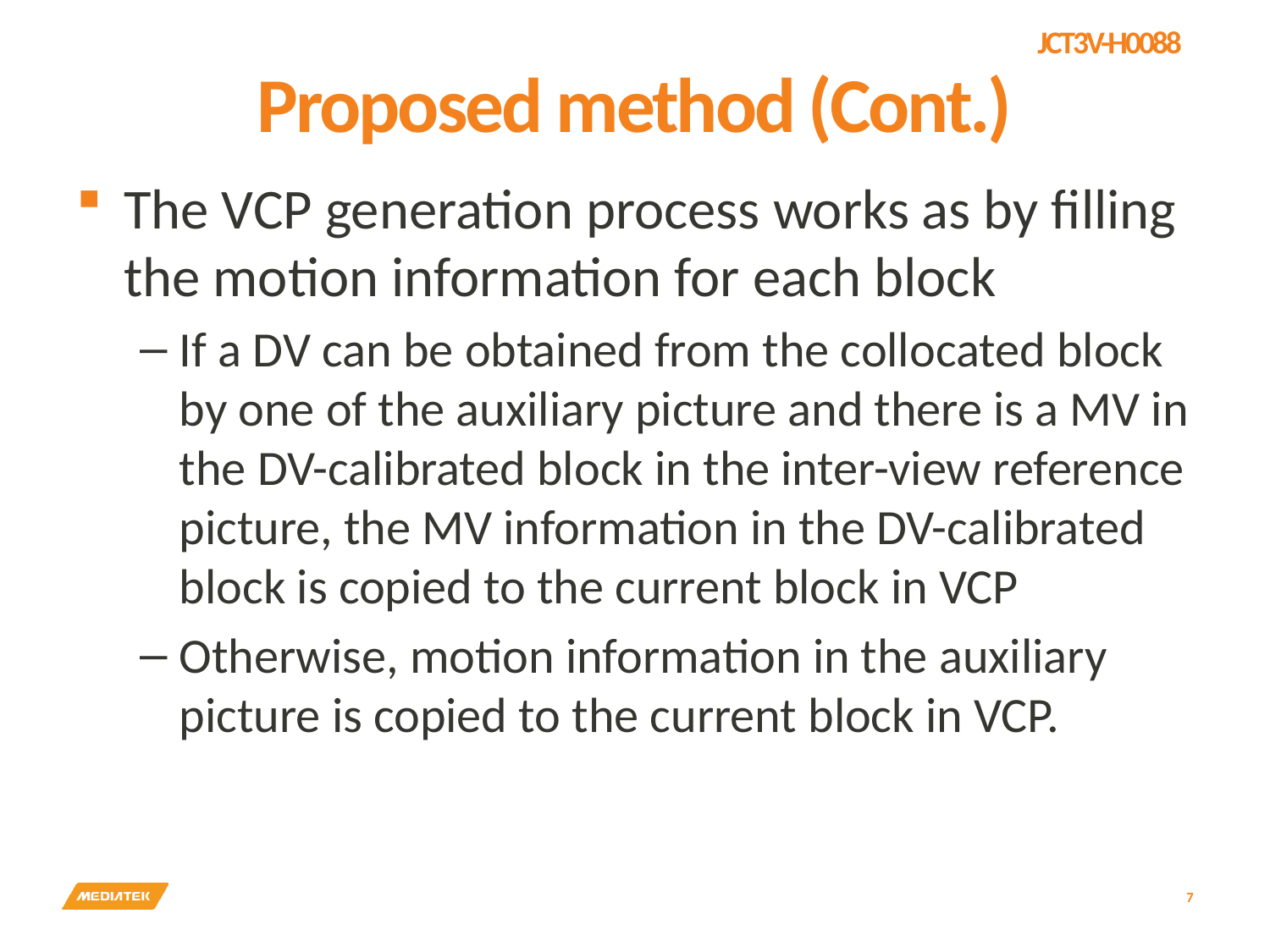

# Proposed method (Cont.)
The VCP generation process works as by filling the motion information for each block
If a DV can be obtained from the collocated block by one of the auxiliary picture and there is a MV in the DV-calibrated block in the inter-view reference picture, the MV information in the DV-calibrated block is copied to the current block in VCP
Otherwise, motion information in the auxiliary picture is copied to the current block in VCP.
7